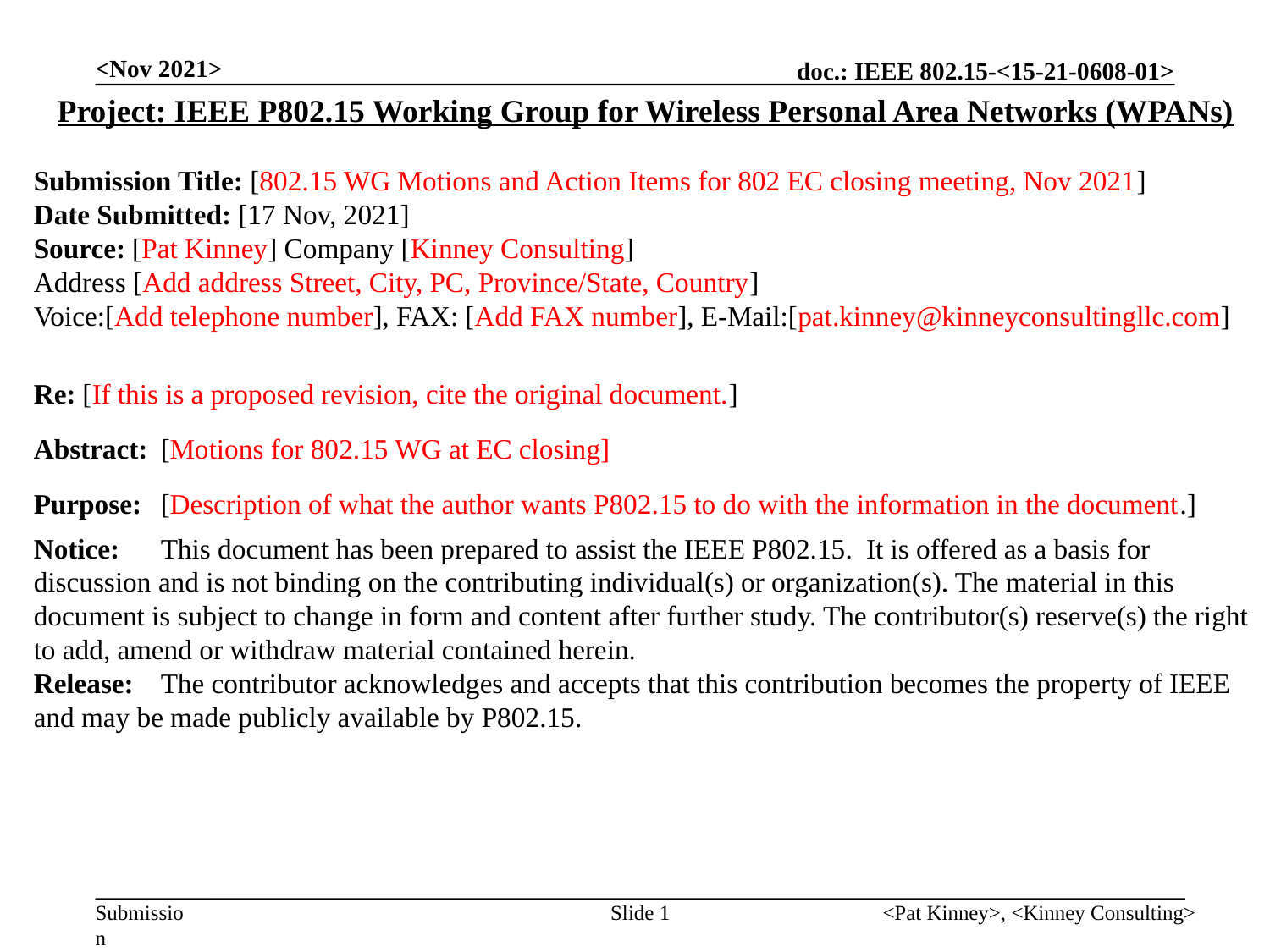

<Nov 2021>
Project: IEEE P802.15 Working Group for Wireless Personal Area Networks (WPANs)

Submission Title: [802.15 WG Motions and Action Items for 802 EC closing meeting, Nov 2021]
Date Submitted: [17 Nov, 2021]
Source: [Pat Kinney] Company [Kinney Consulting]
Address [Add address Street, City, PC, Province/State, Country]
Voice:[Add telephone number], FAX: [Add FAX number], E-Mail:[pat.kinney@kinneyconsultingllc.com]
Re: [If this is a proposed revision, cite the original document.]
Abstract:	[Motions for 802.15 WG at EC closing]
Purpose:	[Description of what the author wants P802.15 to do with the information in the document.]
Notice:	This document has been prepared to assist the IEEE P802.15.  It is offered as a basis for discussion and is not binding on the contributing individual(s) or organization(s). The material in this document is subject to change in form and content after further study. The contributor(s) reserve(s) the right to add, amend or withdraw material contained herein.
Release:	The contributor acknowledges and accepts that this contribution becomes the property of IEEE and may be made publicly available by P802.15.
Slide 1
<Pat Kinney>, <Kinney Consulting>